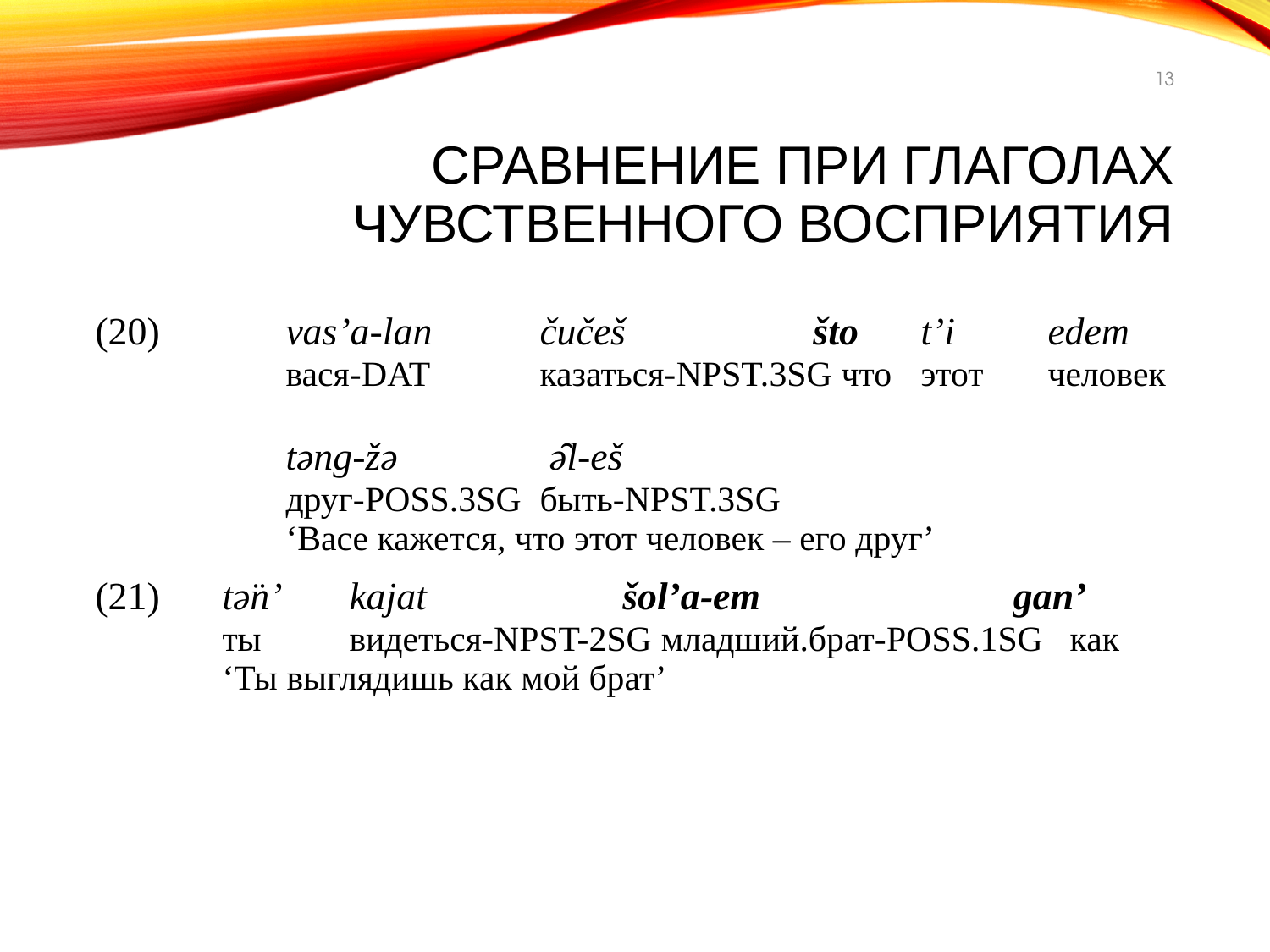

13
# Сравнение при глаголах чувственного восприятия
 	vas’a-lan 	čučeš 		  što 	t’i 	edem
	вася-dat 	казаться-npst.3sg что 	этот 	человек
	təng-žə 		 ə̑l-eš
	друг-poss.3sg 	быть-npst.3sg
	‘Васе кажется, что этот человек – его друг’
(21)	tə̈n’ 	kajat 		  šol’a-em 		   gan’
	ты 	видеться-npst-2sg младший.брат-poss.1sg   как
	‘Ты выглядишь как мой брат’